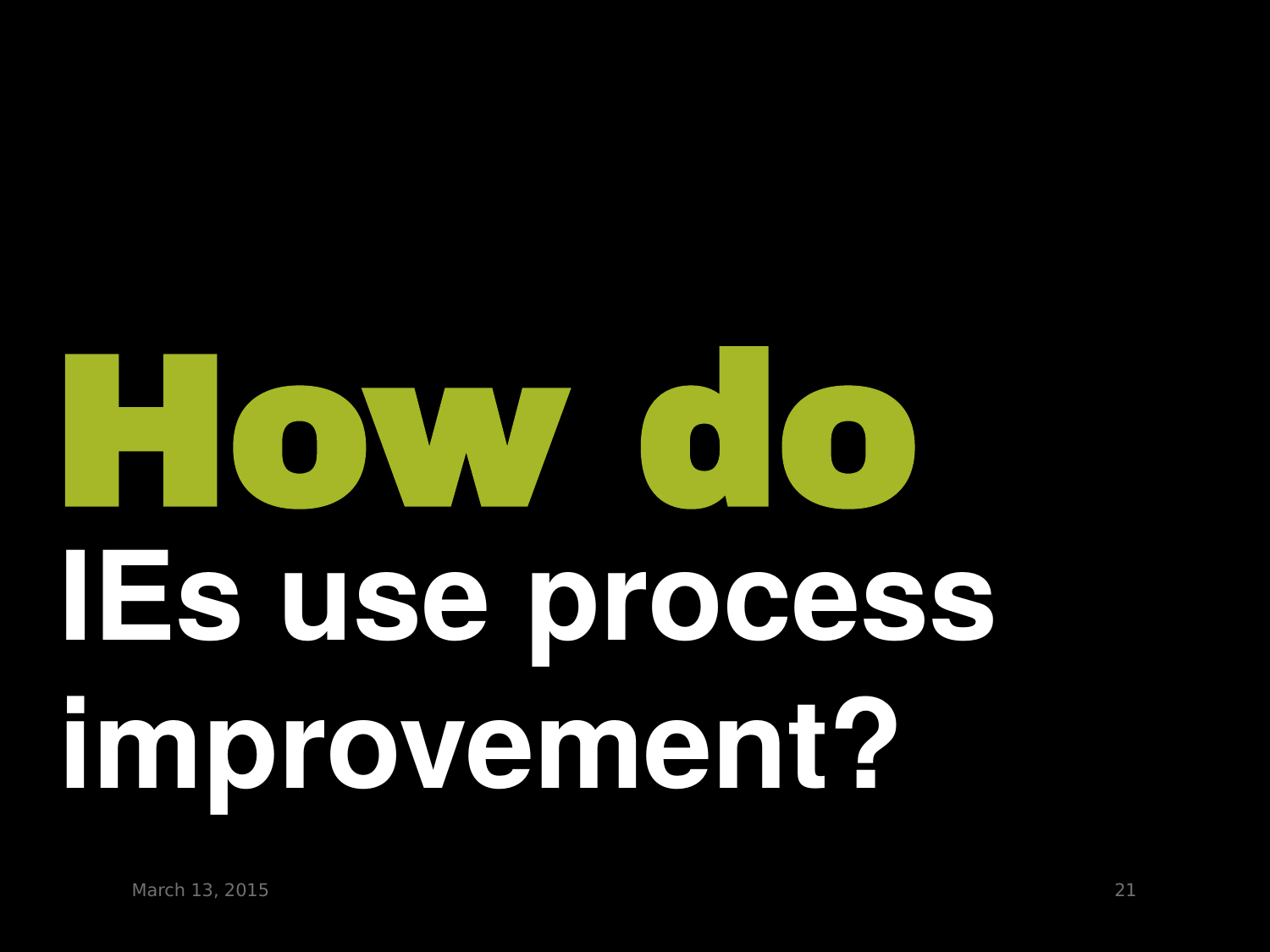

# How do
IEs use process improvement?
March 13, 2015
21